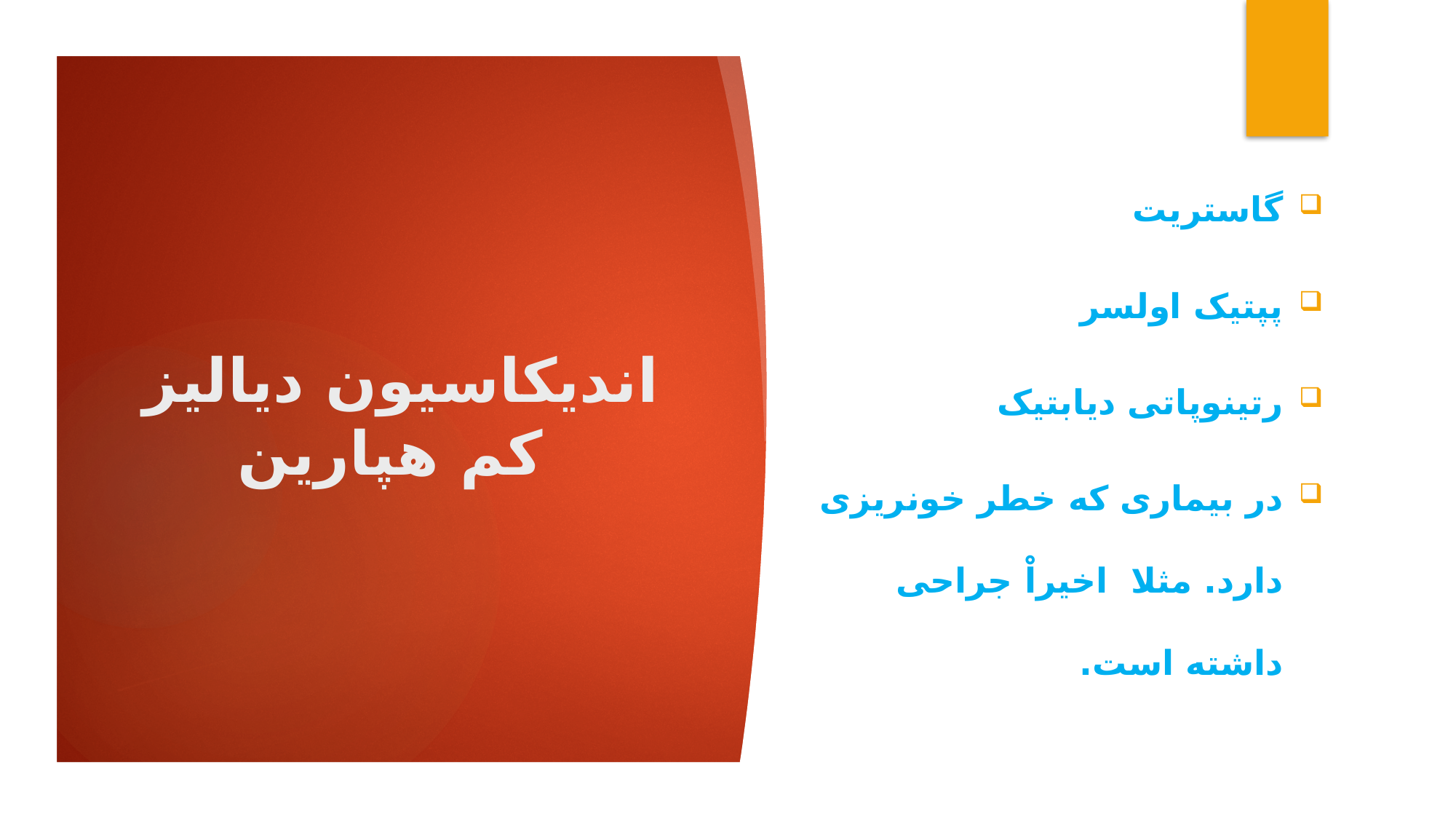

گاستریت
پپتیک اولسر
رتینوپاتی دیابتیک
در بیماری که خطر خونریزی دارد. مثلا  اخیراْ جراحی داشته است.
# اندیکاسیون دیالیز کم هپارین